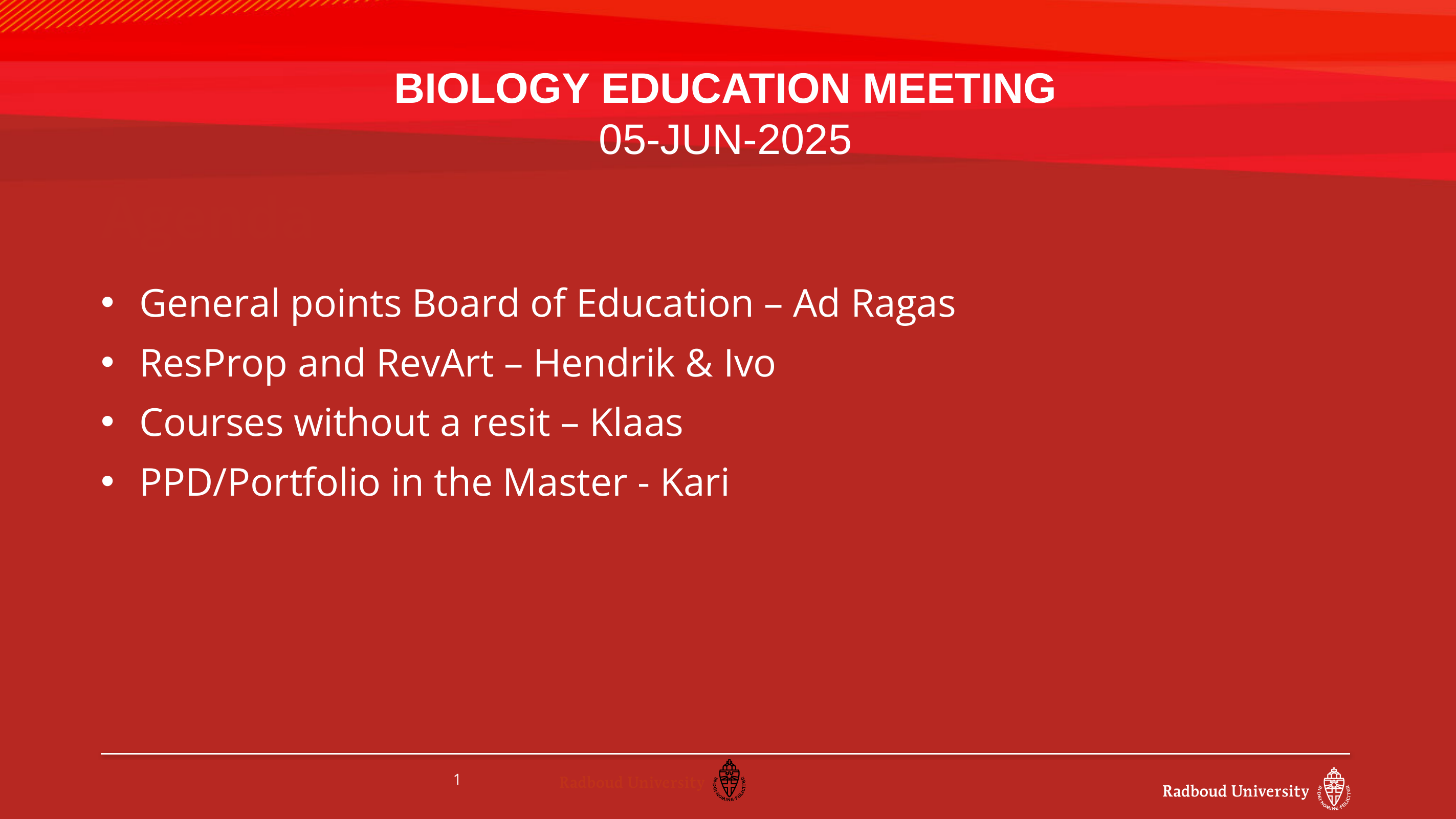

# Biology Education Meeting 05-Jun-2025
Agenda
General points Board of Education – Ad Ragas
ResProp and RevArt – Hendrik & Ivo
Courses without a resit – Klaas
PPD/Portfolio in the Master - Kari

1